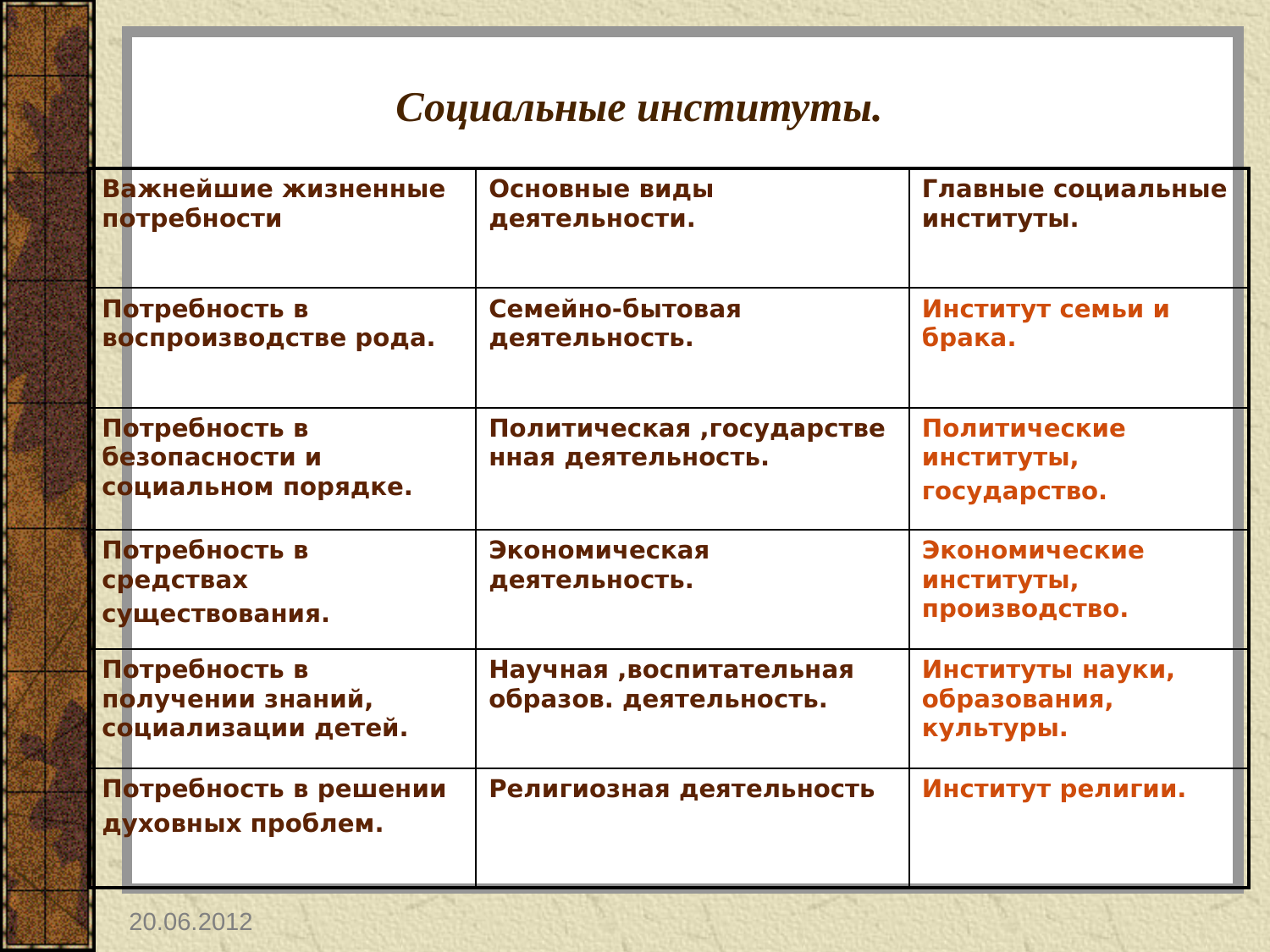

Социальные институты.
| Важнейшие жизненные потребности | Основные виды деятельности. | Главные социальные институты. |
| --- | --- | --- |
| Потребность в воспроизводстве рода. | Семейно-бытовая деятельность. | Институт семьи и брака. |
| Потребность в безопасности и социальном порядке. | Политическая ,государственная деятельность. | Политические институты, государство. |
| Потребность в средствах существования. | Экономическая деятельность. | Экономические институты, производство. |
| Потребность в получении знаний, социализации детей. | Научная ,воспитательная образов. деятельность. | Институты науки, образования, культуры. |
| Потребность в решении духовных проблем. | Религиозная деятельность | Институт религии. |
20.06.2012